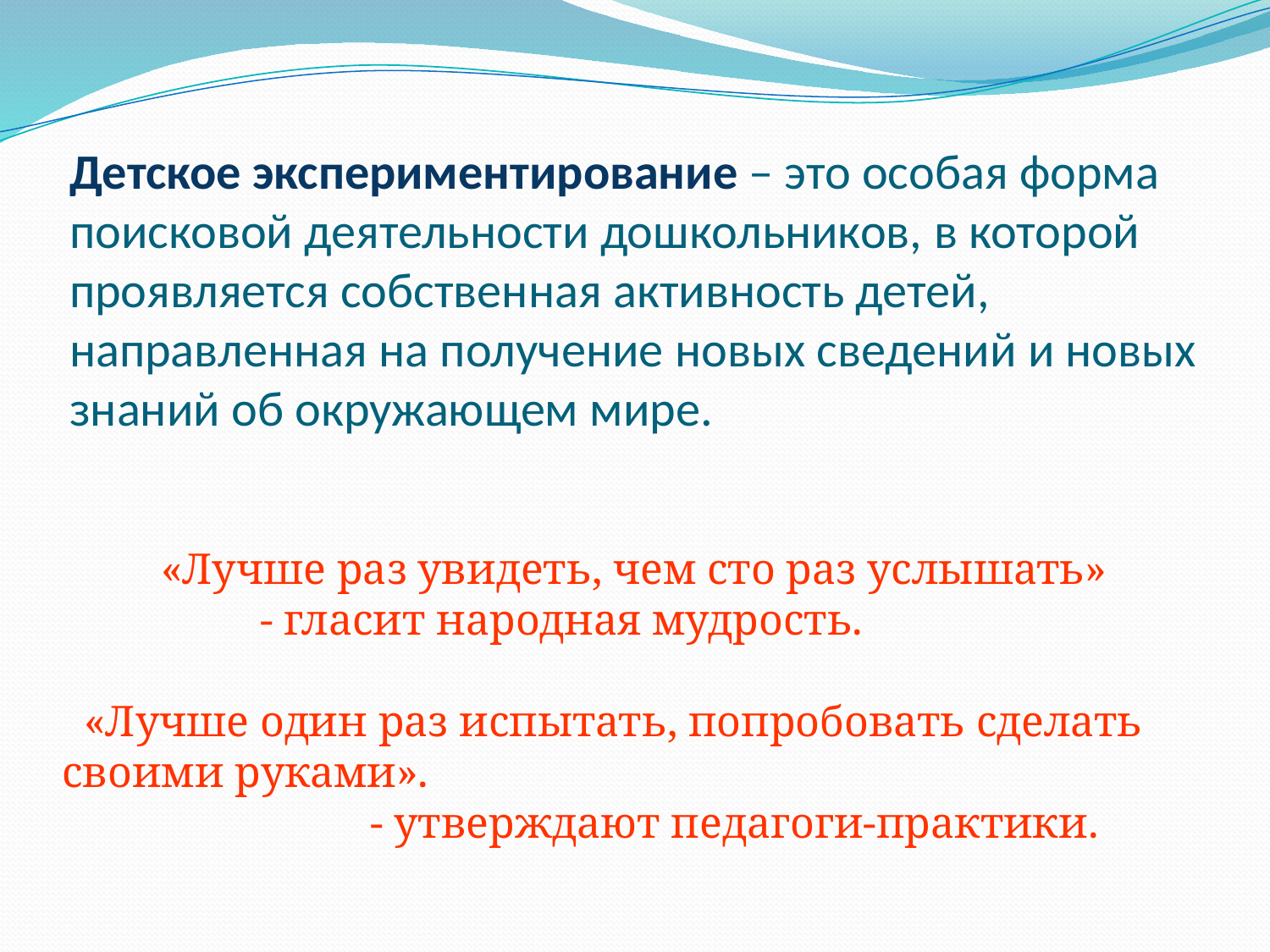

# Детское экспериментирование – это особая форма поисковой деятельности дошкольников, в которой проявляется собственная активность детей, направленная на получение новых сведений и новых знаний об окружающем мире.
         «Лучше раз увидеть, чем сто раз услышать»
                  - гласит народная мудрость.

  «Лучше один раз испытать, попробовать сделать своими руками».
                            - утверждают педагоги-практики.